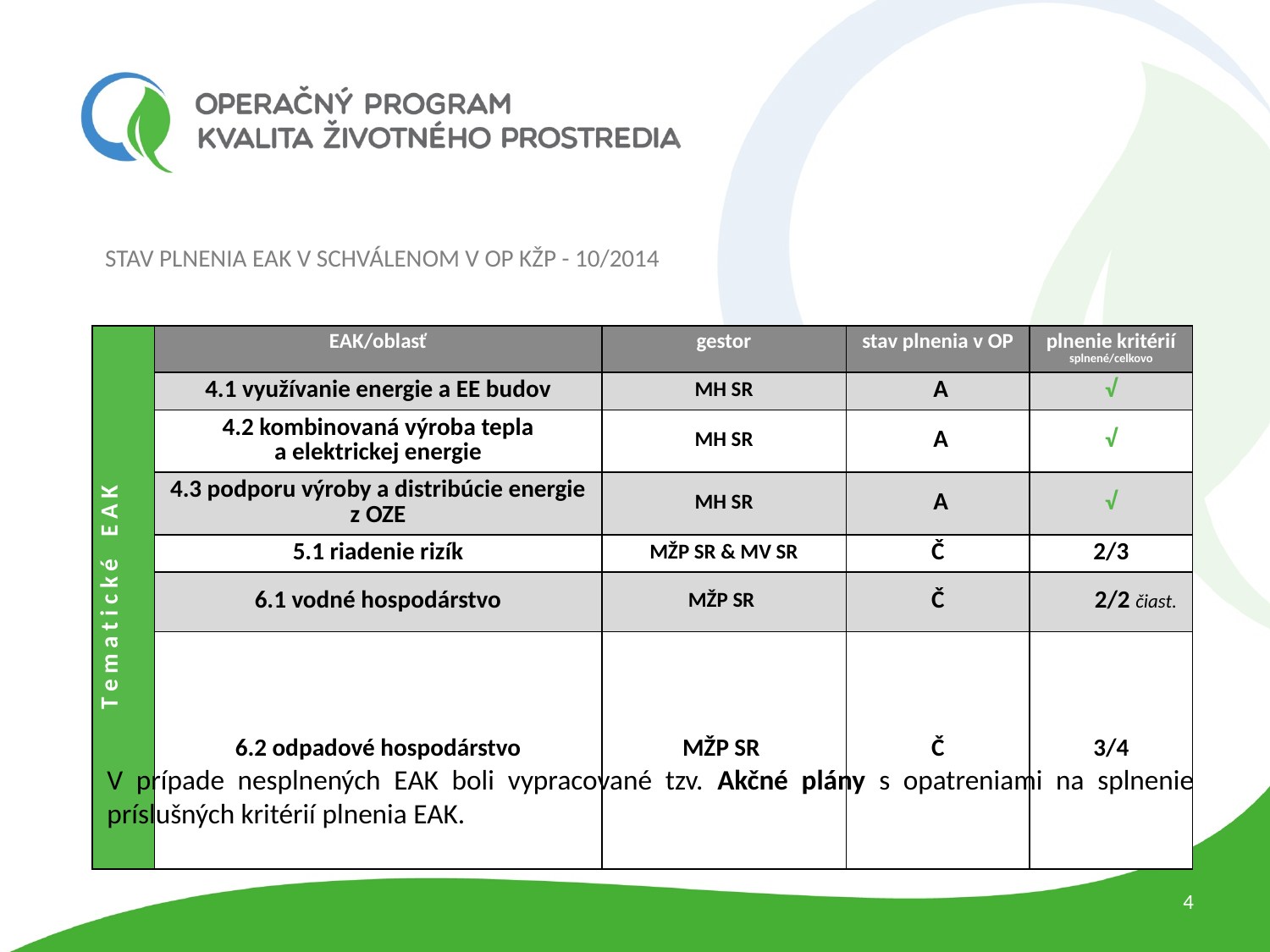

Stav plnenia eAK v Schválenom v OP KŽP - 10/2014
| T e m a t i c k é E A K | EAK/oblasť | gestor | stav plnenia v OP | plnenie kritérií splnené/celkovo |
| --- | --- | --- | --- | --- |
|  | 4.1 využívanie energie a EE budov | MH SR | A | √ |
|  | 4.2 kombinovaná výroba tepla a elektrickej energie | MH SR | A | √ |
|  | 4.3 podporu výroby a distribúcie energie z OZE | MH SR | A | √ |
|  | 5.1 riadenie rizík | MŽP SR & MV SR | Č | 2/3 |
|  | 6.1 vodné hospodárstvo | MŽP SR | Č | 2/2 čiast. |
|  | 6.2 odpadové hospodárstvo | MŽP SR | Č | 3/4 |
V prípade nesplnených EAK boli vypracované tzv. Akčné plány s opatreniami na splnenie príslušných kritérií plnenia EAK.
4